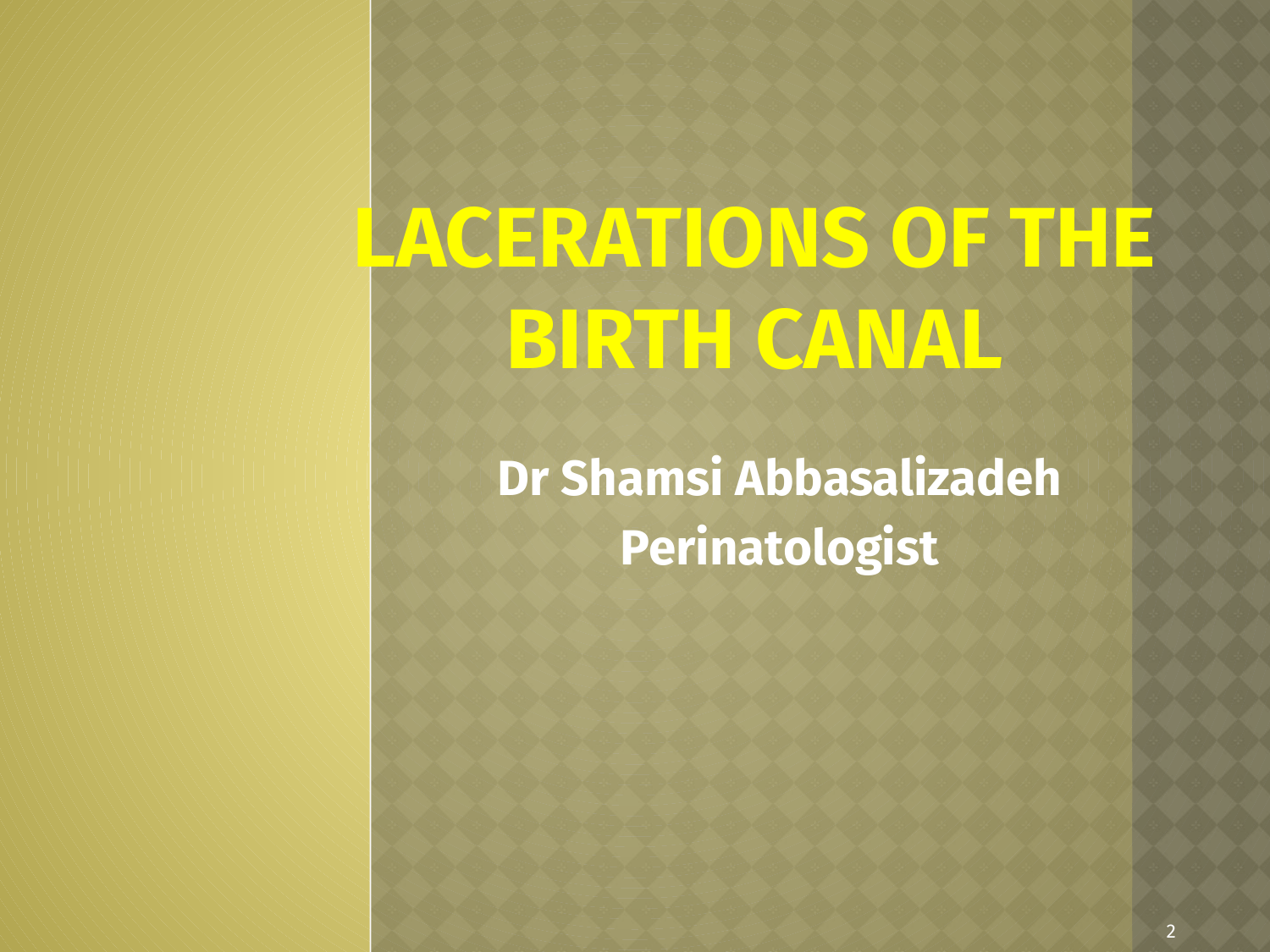

# Lacerations of the Birth Canal
Dr Shamsi Abbasalizadeh
Perinatologist
2